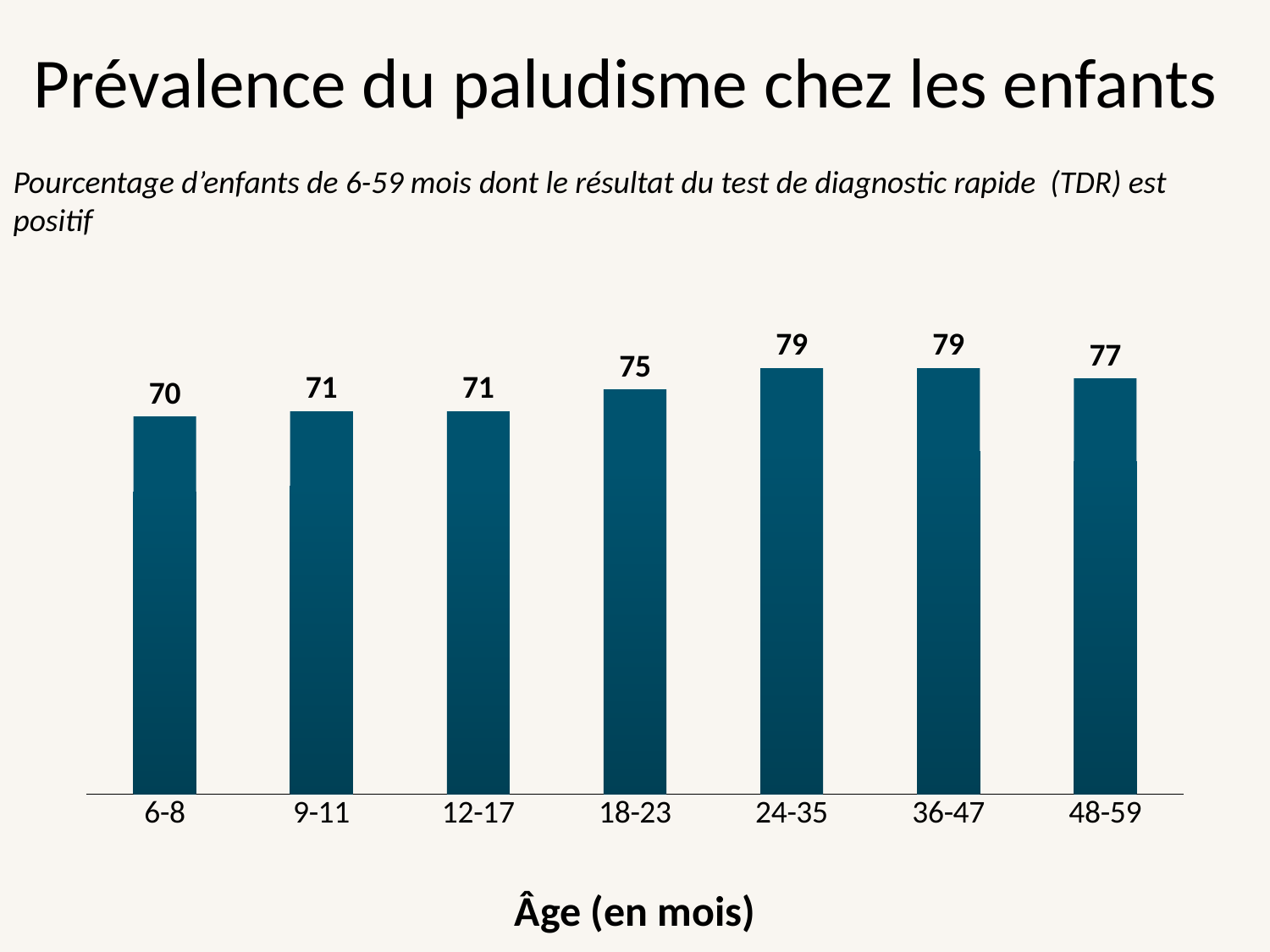

# Prévalence du paludisme chez les enfants
Pourcentage d’enfants de 6-59 mois dont le résultat du test de diagnostic rapide  (TDR) est positif

### Chart

| Category | Series 1 |
|---|---|
| 6-8 | 70.0 |
| 9-11 | 71.0 |
| 12-17 | 71.0 |
| 18-23 | 75.0 |
| 24-35 | 79.0 |
| 36-47 | 79.0 |
| 48-59 | 77.0 |
Âge (en mois)